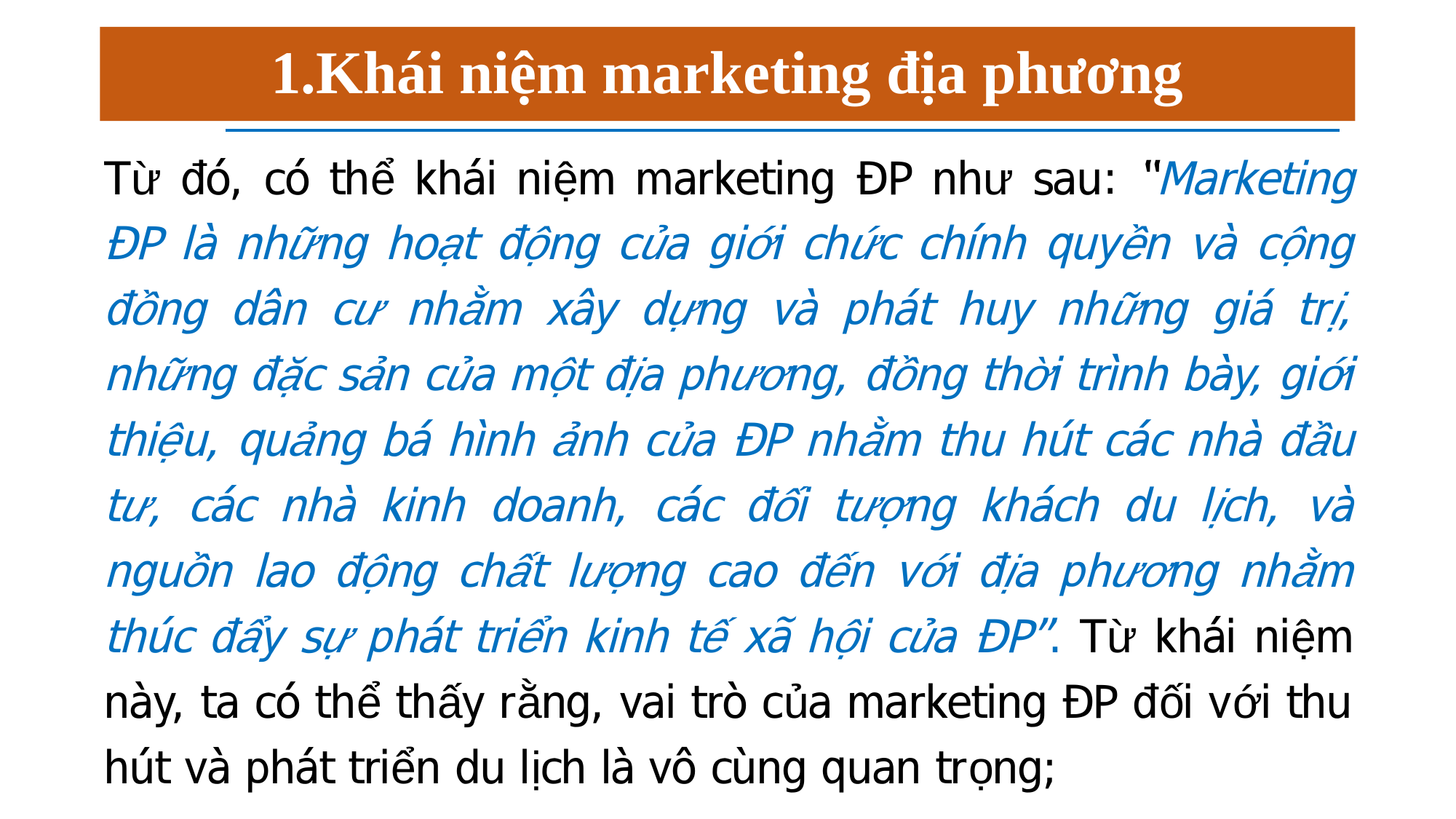

# 1.Khái niệm marketing địa phương
Từ đó, có thể khái niệm marketing ĐP như sau: “Marketing ĐP là những hoạt động của giới chức chính quyền và cộng đồng dân cư nhằm xây dựng và phát huy những giá trị, những đặc sản của một địa phương, đồng thời trình bày, giới thiệu, quảng bá hình ảnh của ĐP nhằm thu hút các nhà đầu tư, các nhà kinh doanh, các đối tượng khách du lịch, và nguồn lao động chất lượng cao đến với địa phương nhằm thúc đẩy sự phát triển kinh tế xã hội của ĐP”. Từ khái niệm này, ta có thể thấy rằng, vai trò của marketing ĐP đối với thu hút và phát triển du lịch là vô cùng quan trọng;

4